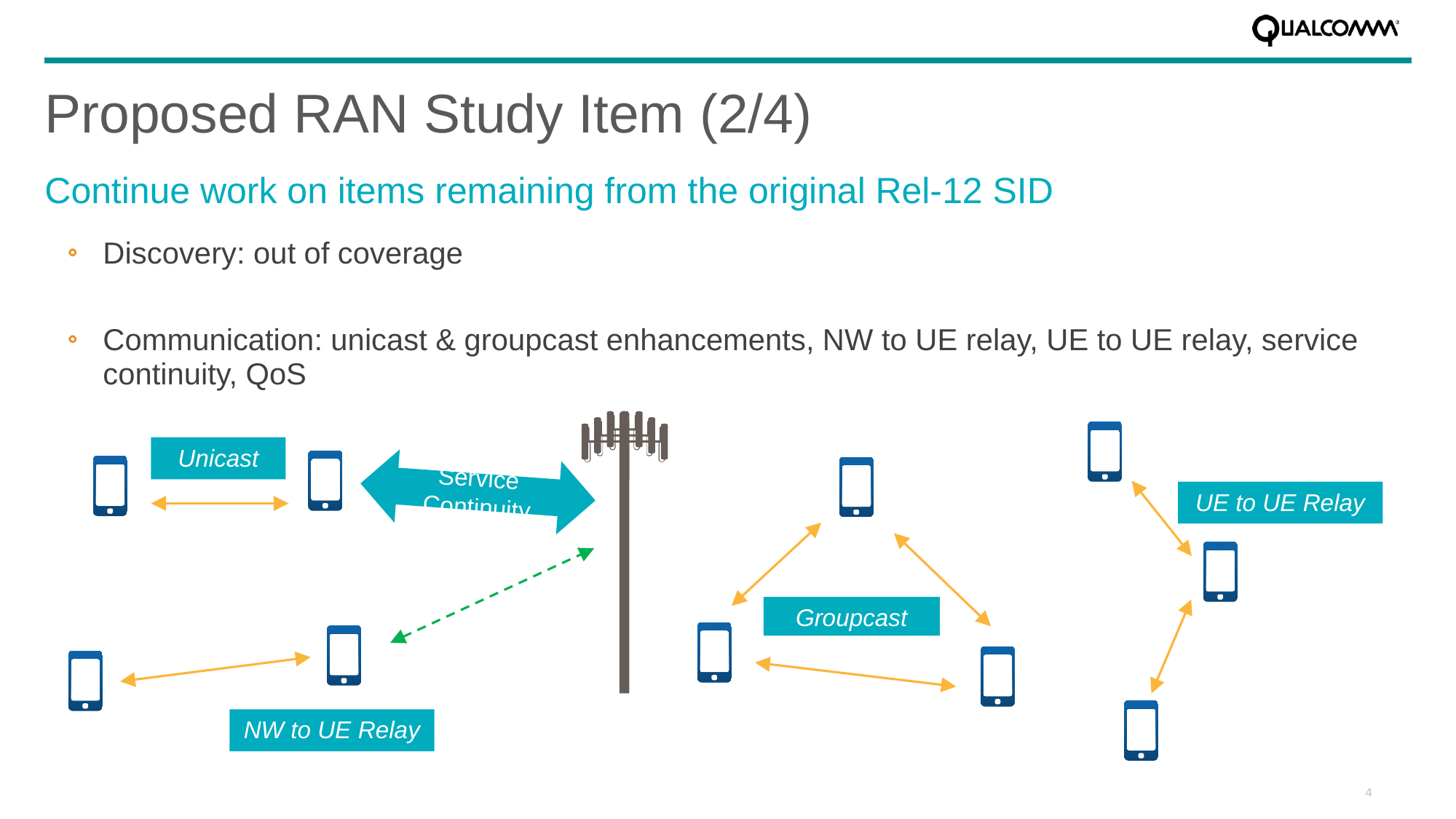

# Proposed RAN Study Item (2/4)
Continue work on items remaining from the original Rel-12 SID
Discovery: out of coverage

Communication: unicast & groupcast enhancements, NW to UE relay, UE to UE relay, service continuity, QoS

Unicast

Service Continuity

UE to UE Relay

Groupcast

NW to UE Relay